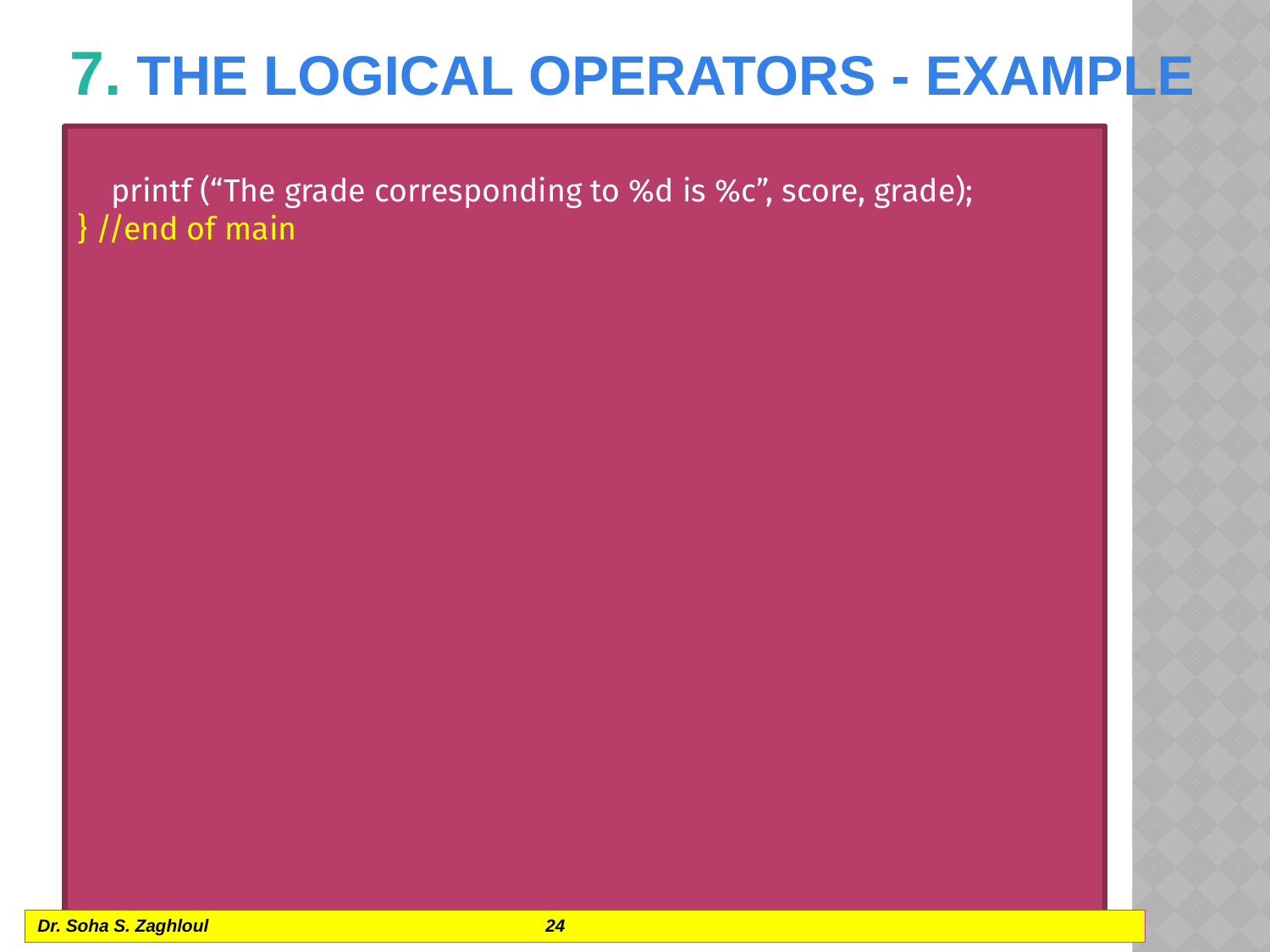

# 7. The logical operators - example

    printf (“The grade corresponding to %d is %c”, score, grade);
} //end of main
Dr. Soha S. Zaghloul			24